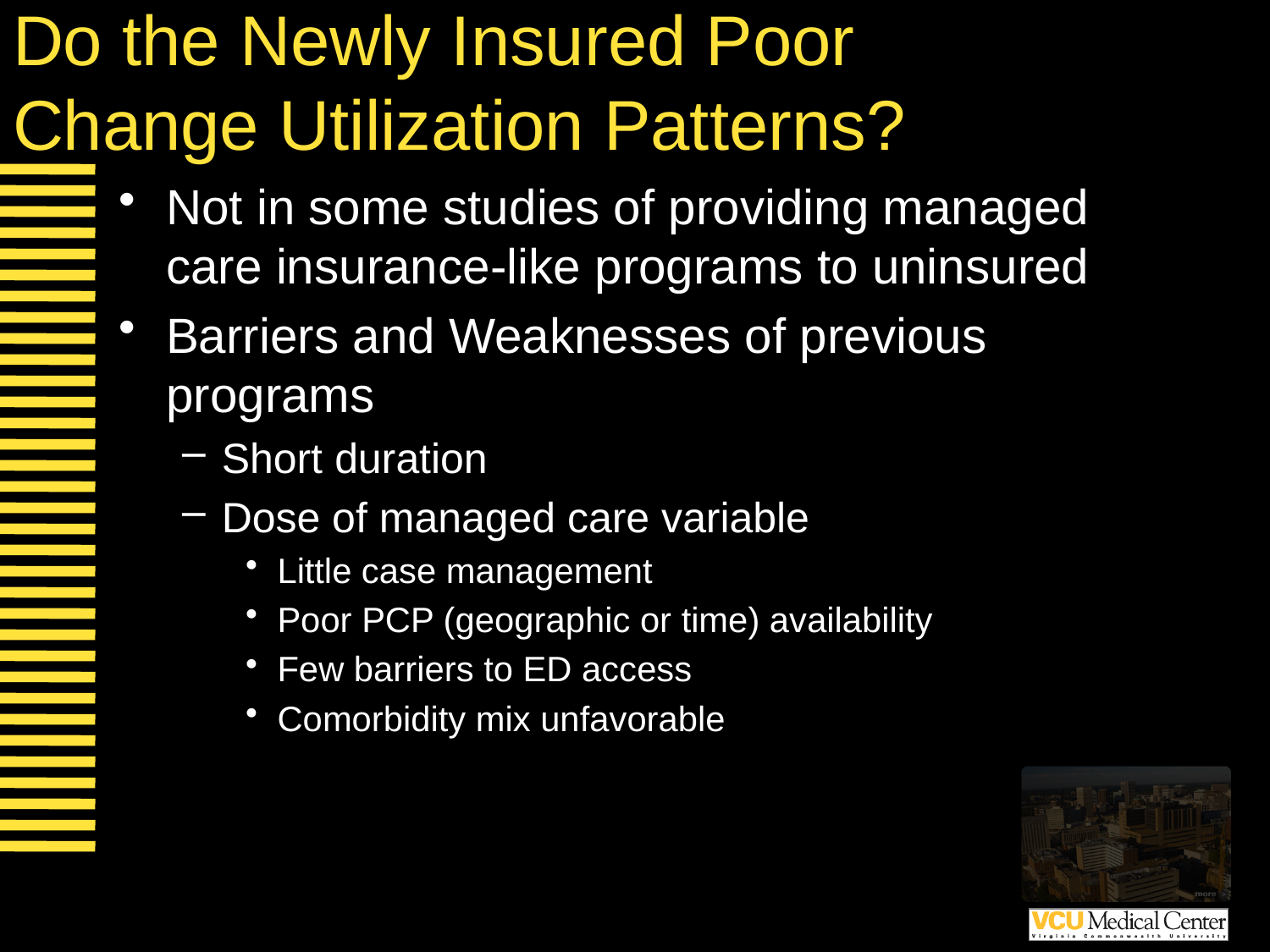

# Do the Newly Insured Poor Change Utilization Patterns?
Not in some studies of providing managed care insurance-like programs to uninsured
Barriers and Weaknesses of previous programs
Short duration
Dose of managed care variable
Little case management
Poor PCP (geographic or time) availability
Few barriers to ED access
Comorbidity mix unfavorable